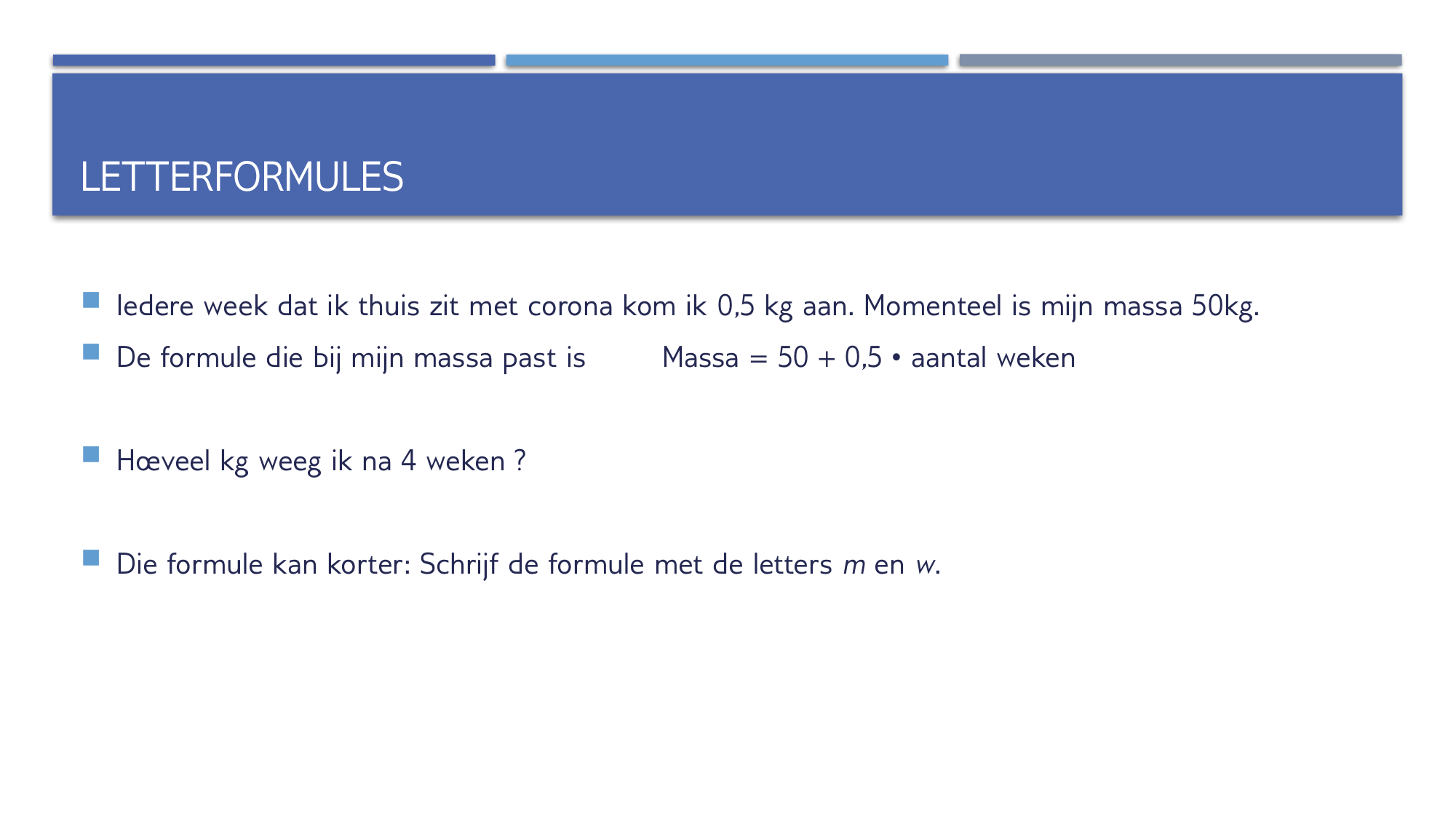

# Letterformules
Iedere week dat ik thuis zit met corona kom ik 0,5 kg aan. Momenteel is mijn massa 50kg.
De formule die bij mijn massa past is 	Massa = 50 + 0,5 • aantal weken

Hoeveel kg weeg ik na 4 weken ?

Die formule kan korter: Schrijf de formule met de letters m en w.